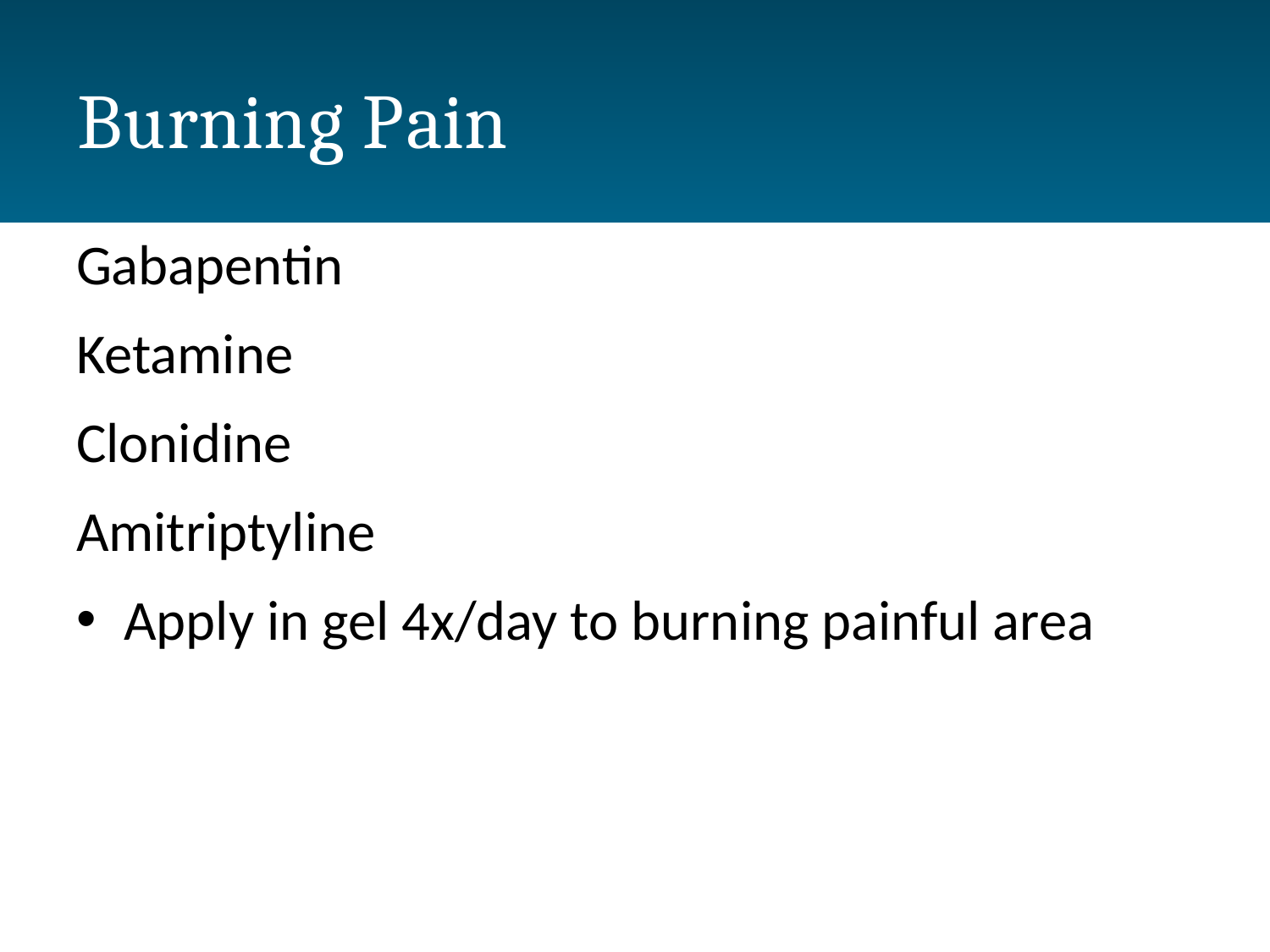

# Burning Pain
Gabapentin
Ketamine
Clonidine
Amitriptyline
Apply in gel 4x/day to burning painful area